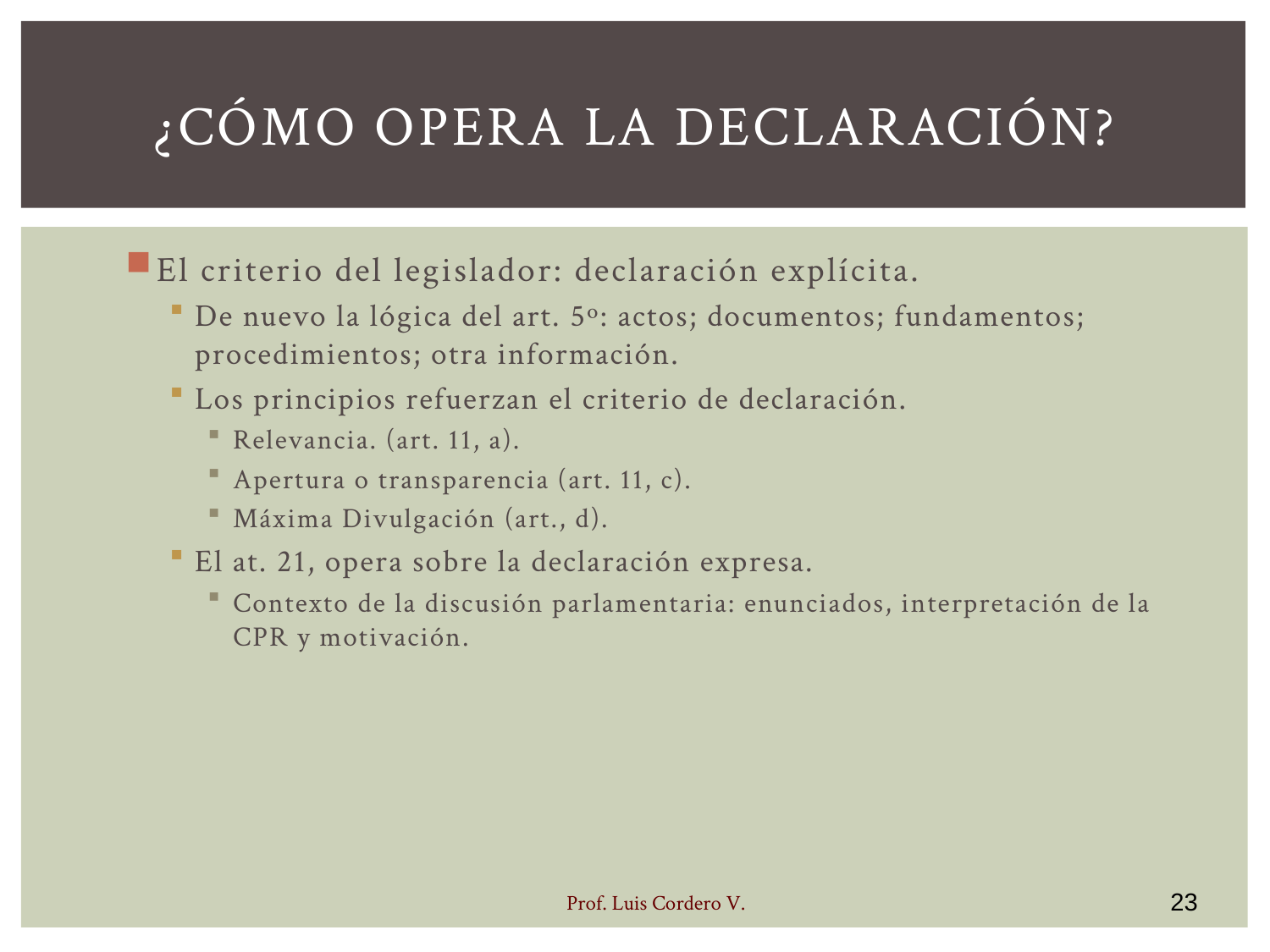

# ¿Cómo opera la declaración?
El criterio del legislador: declaración explícita.
De nuevo la lógica del art. 5º: actos; documentos; fundamentos; procedimientos; otra información.
Los principios refuerzan el criterio de declaración.
Relevancia. (art. 11, a).
Apertura o transparencia (art. 11, c).
Máxima Divulgación (art., d).
El at. 21, opera sobre la declaración expresa.
Contexto de la discusión parlamentaria: enunciados, interpretación de la CPR y motivación.

23
Prof. Luis Cordero V.